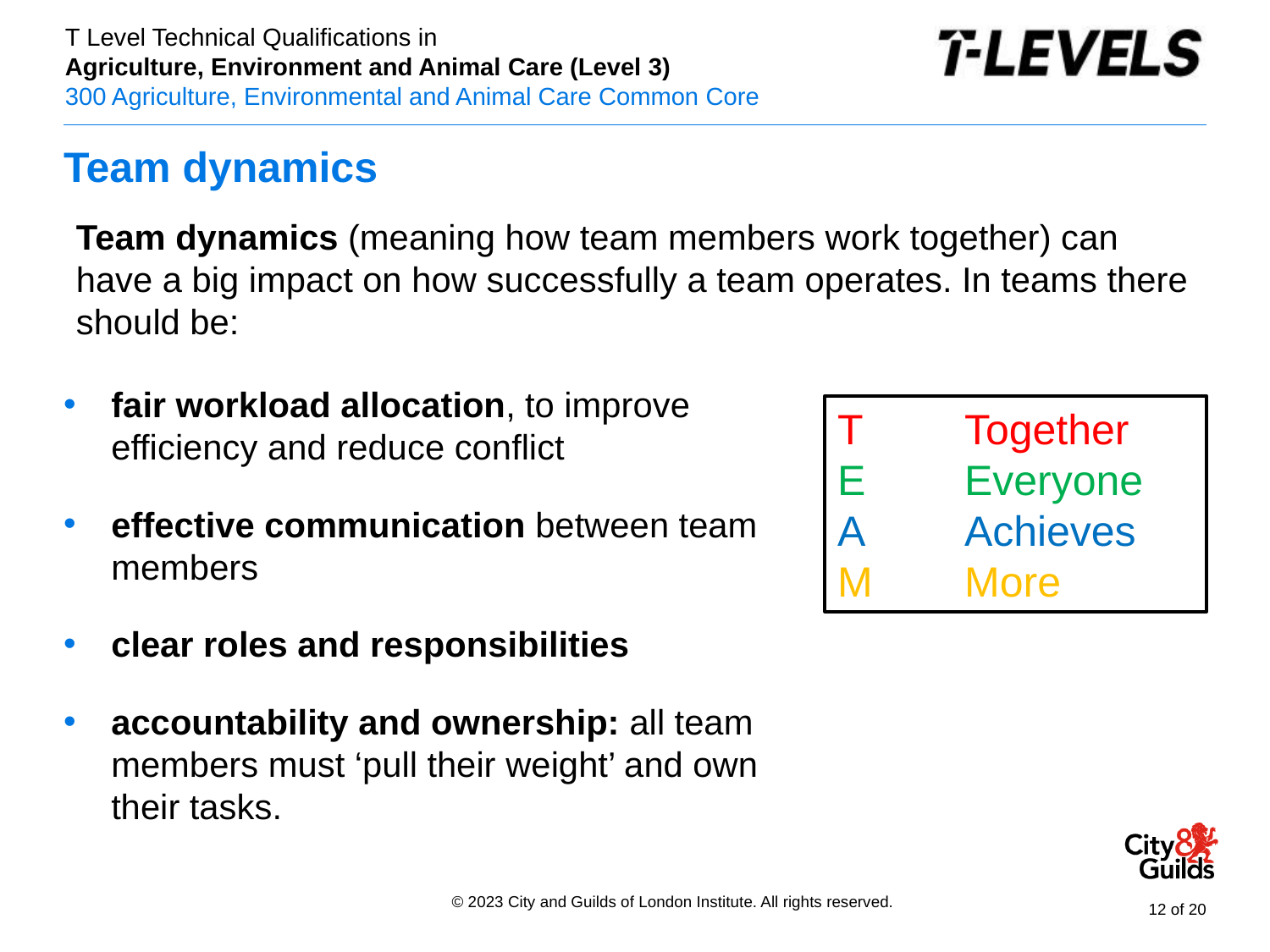

# Team dynamics
Team dynamics (meaning how team members work together) can have a big impact on how successfully a team operates. In teams there should be:
fair workload allocation, to improve efficiency and reduce conflict
effective communication between team members
clear roles and responsibilities
accountability and ownership: all team members must ‘pull their weight’ and own their tasks.
T	Together
E	Everyone
A	Achieves
M	More